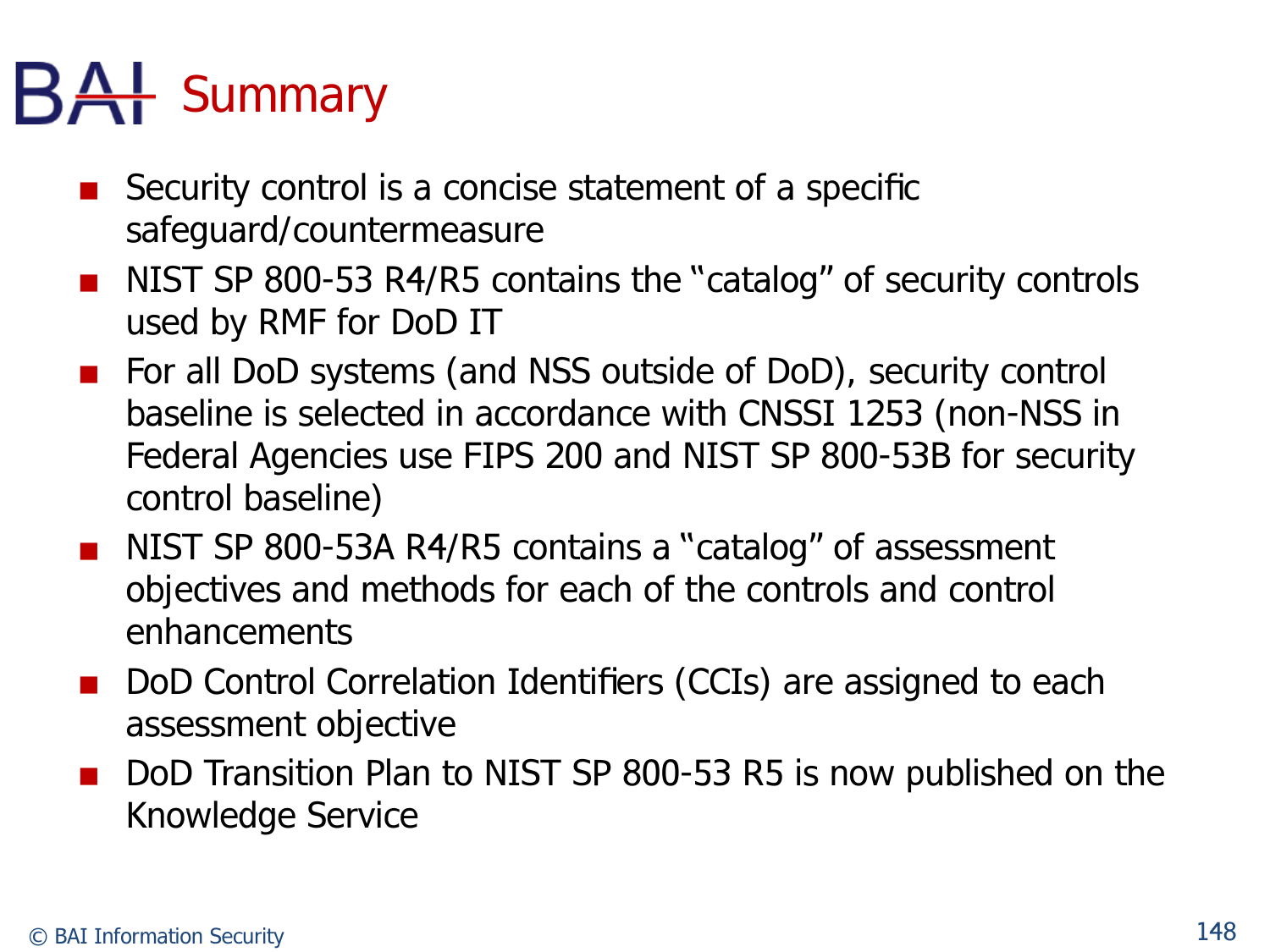

# Summary
Security control is a concise statement of a specific safeguard/countermeasure
NIST SP 800-53 R4/R5 contains the “catalog” of security controls used by RMF for DoD IT
For all DoD systems (and NSS outside of DoD), security control baseline is selected in accordance with CNSSI 1253 (non-NSS in Federal Agencies use FIPS 200 and NIST SP 800-53B for security control baseline)
NIST SP 800-53A R4/R5 contains a “catalog” of assessment objectives and methods for each of the controls and control enhancements
DoD Control Correlation Identifiers (CCIs) are assigned to each assessment objective
DoD Transition Plan to NIST SP 800-53 R5 is now published on the Knowledge Service